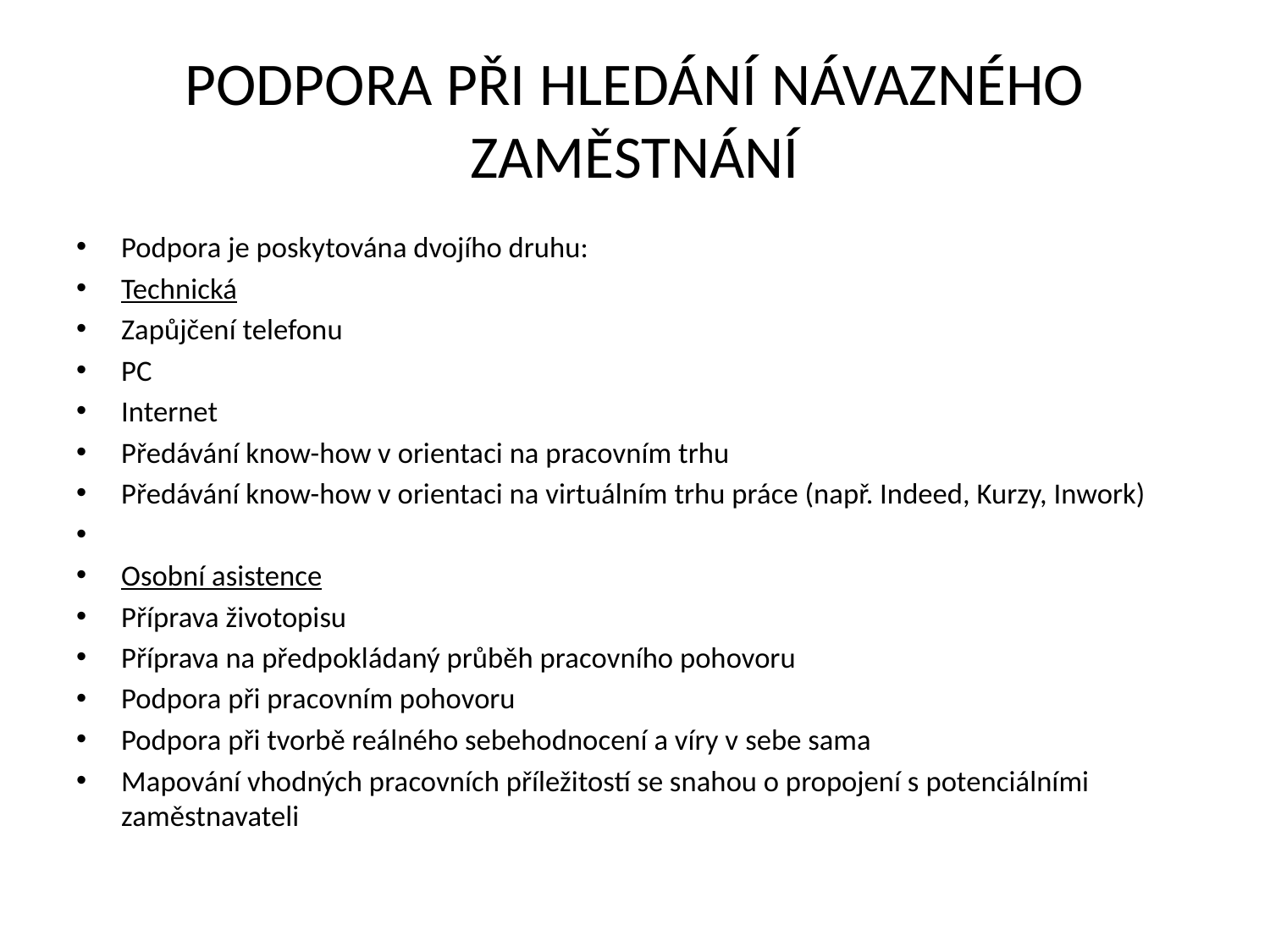

# PODPORA PŘI HLEDÁNÍ NÁVAZNÉHO ZAMĚSTNÁNÍ
Podpora je poskytována dvojího druhu:
Technická
Zapůjčení telefonu
PC
Internet
Předávání know-how v orientaci na pracovním trhu
Předávání know-how v orientaci na virtuálním trhu práce (např. Indeed, Kurzy, Inwork)

Osobní asistence
Příprava životopisu
Příprava na předpokládaný průběh pracovního pohovoru
Podpora při pracovním pohovoru
Podpora při tvorbě reálného sebehodnocení a víry v sebe sama
Mapování vhodných pracovních příležitostí se snahou o propojení s potenciálními zaměstnavateli